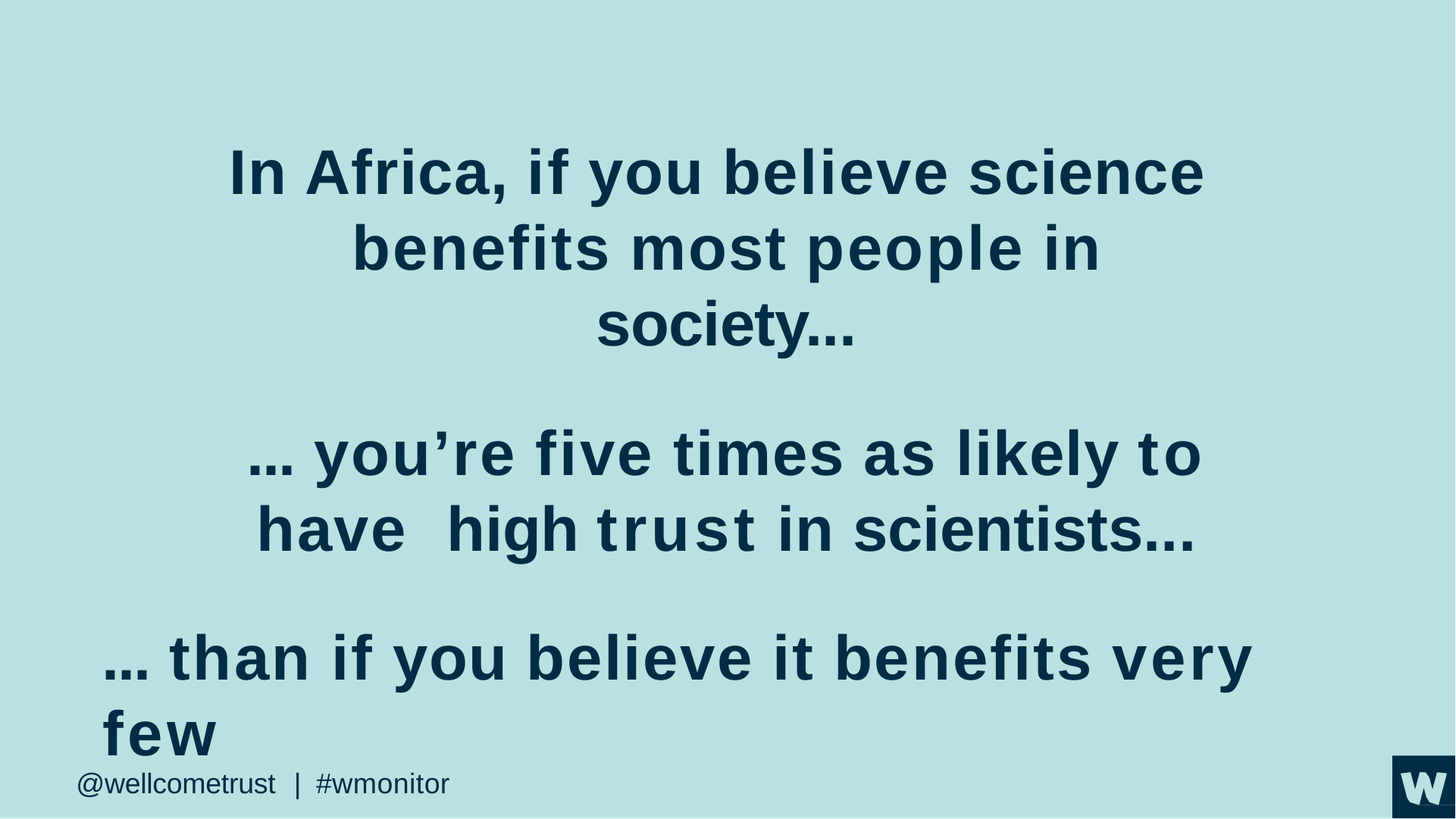

In Africa, if you believe science  benefits most people in society...
... you’re five times as likely to have  high trust in scientists...
... than if you believe it benefits very few
@wellcometrust	|	#wmonitor